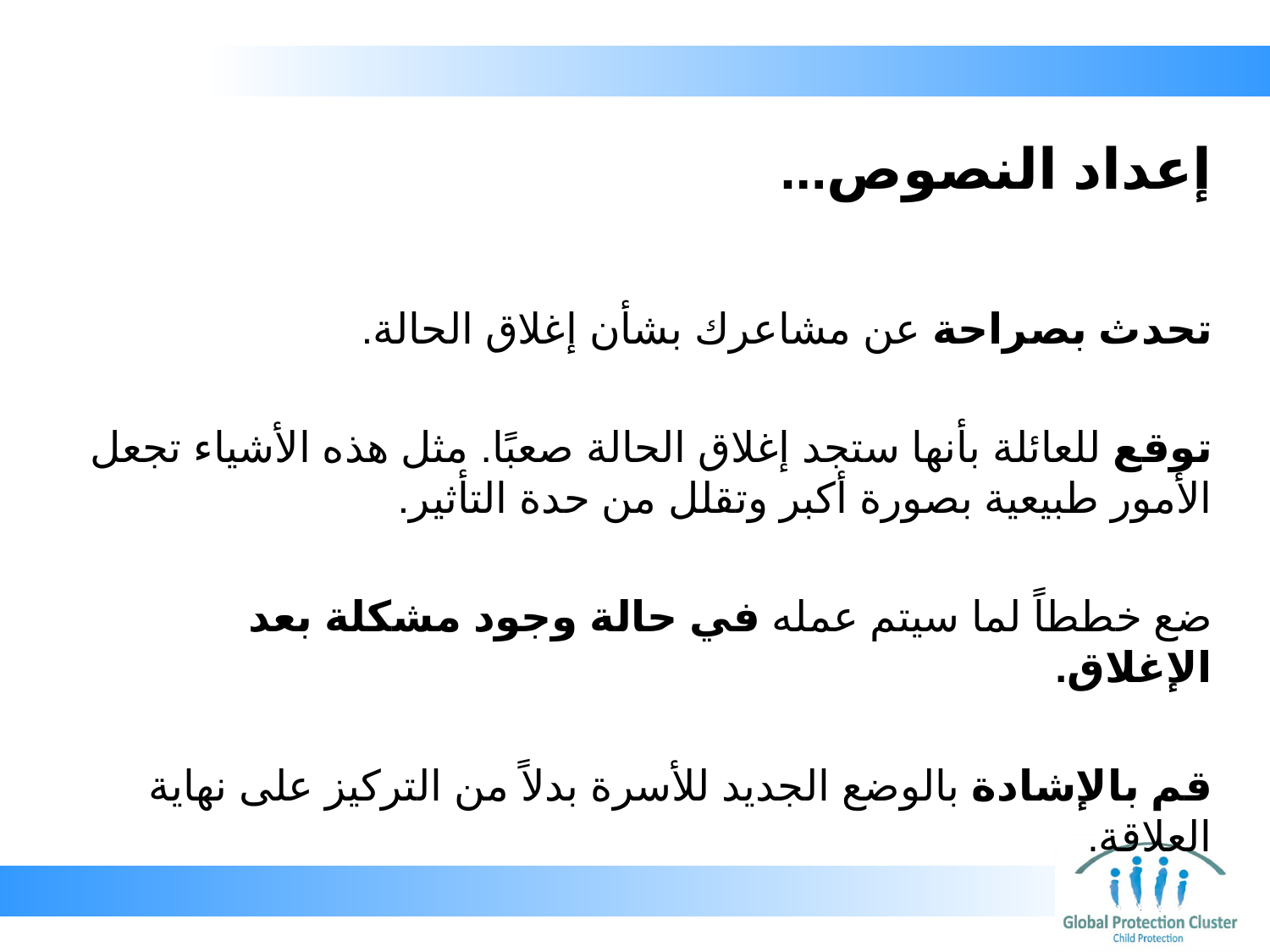

# إعداد النصوص...

تحدث بصراحة عن مشاعرك بشأن إغلاق الحالة.

توقع للعائلة بأنها ستجد إغلاق الحالة صعبًا. مثل هذه الأشياء تجعل الأمور طبيعية بصورة أكبر وتقلل من حدة التأثير.

ضع خططاً لما سيتم عمله في حالة وجود مشكلة بعد الإغلاق.

قم بالإشادة بالوضع الجديد للأسرة بدلاً من التركيز على نهاية العلاقة.